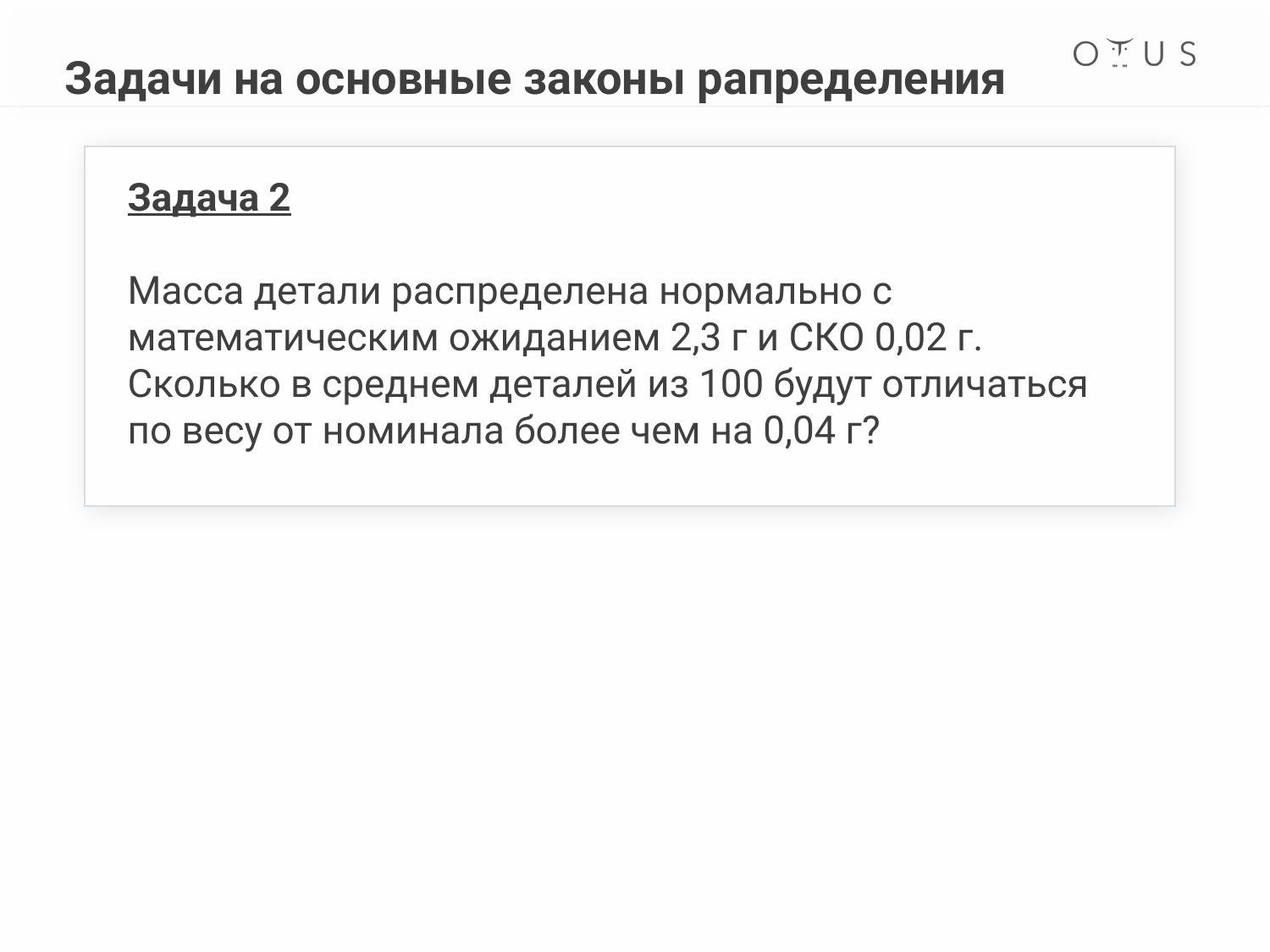

# Задачи на основные законы рапределения

Задача 2

Масса детали распределена нормально с математическим ожиданием 2,3 г и СКО 0,02 г. Сколько в среднем деталей из 100 будут отличаться по весу от номинала более чем на 0,04 г?